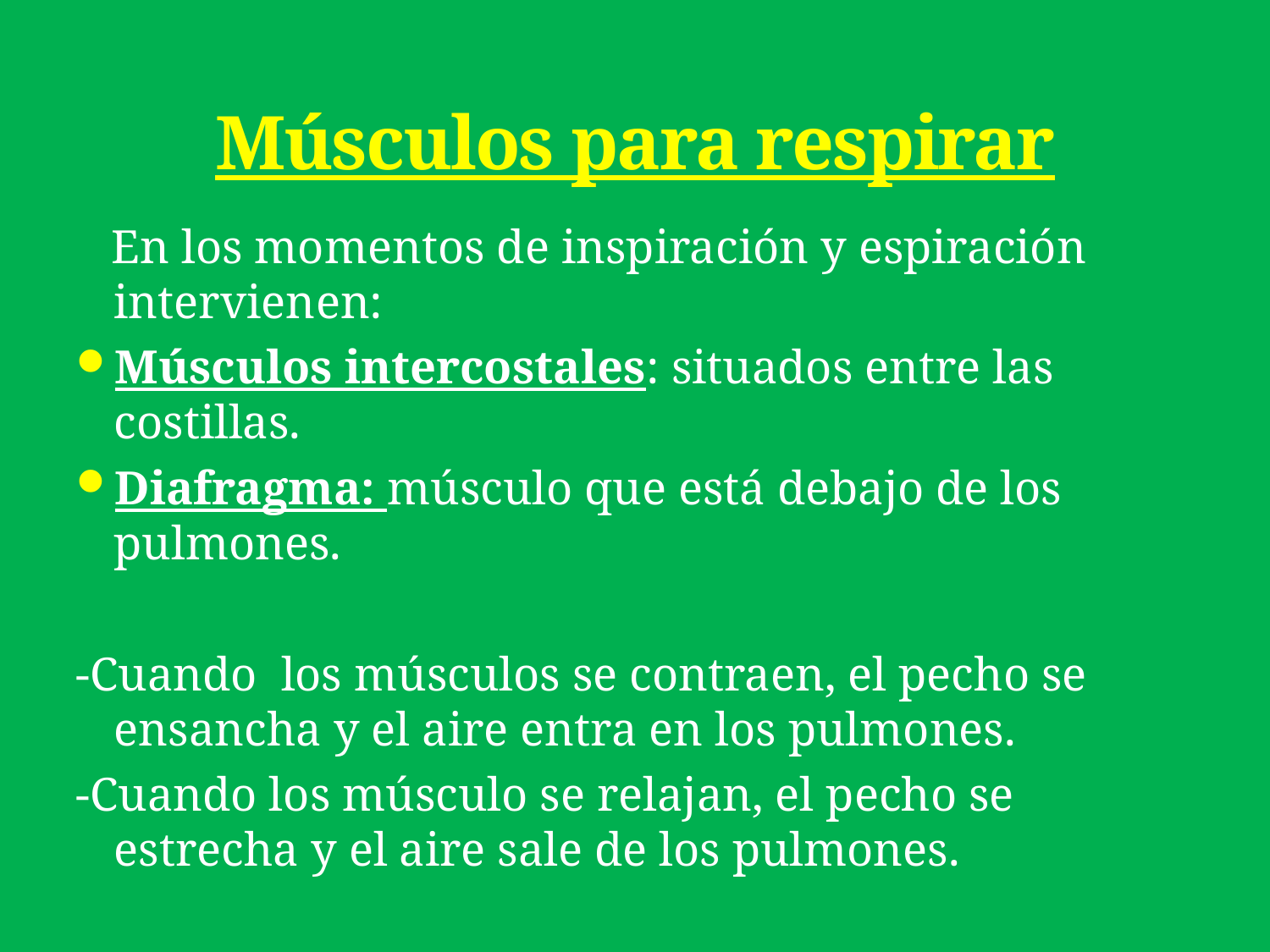

# Músculos para respirar
   En los momentos de inspiración y espiración intervienen:
Músculos intercostales: situados entre las costillas.
Diafragma: músculo que está debajo de los pulmones.

-Cuando  los músculos se contraen, el pecho se ensancha y el aire entra en los pulmones.
-Cuando los músculo se relajan, el pecho se estrecha y el aire sale de los pulmones.